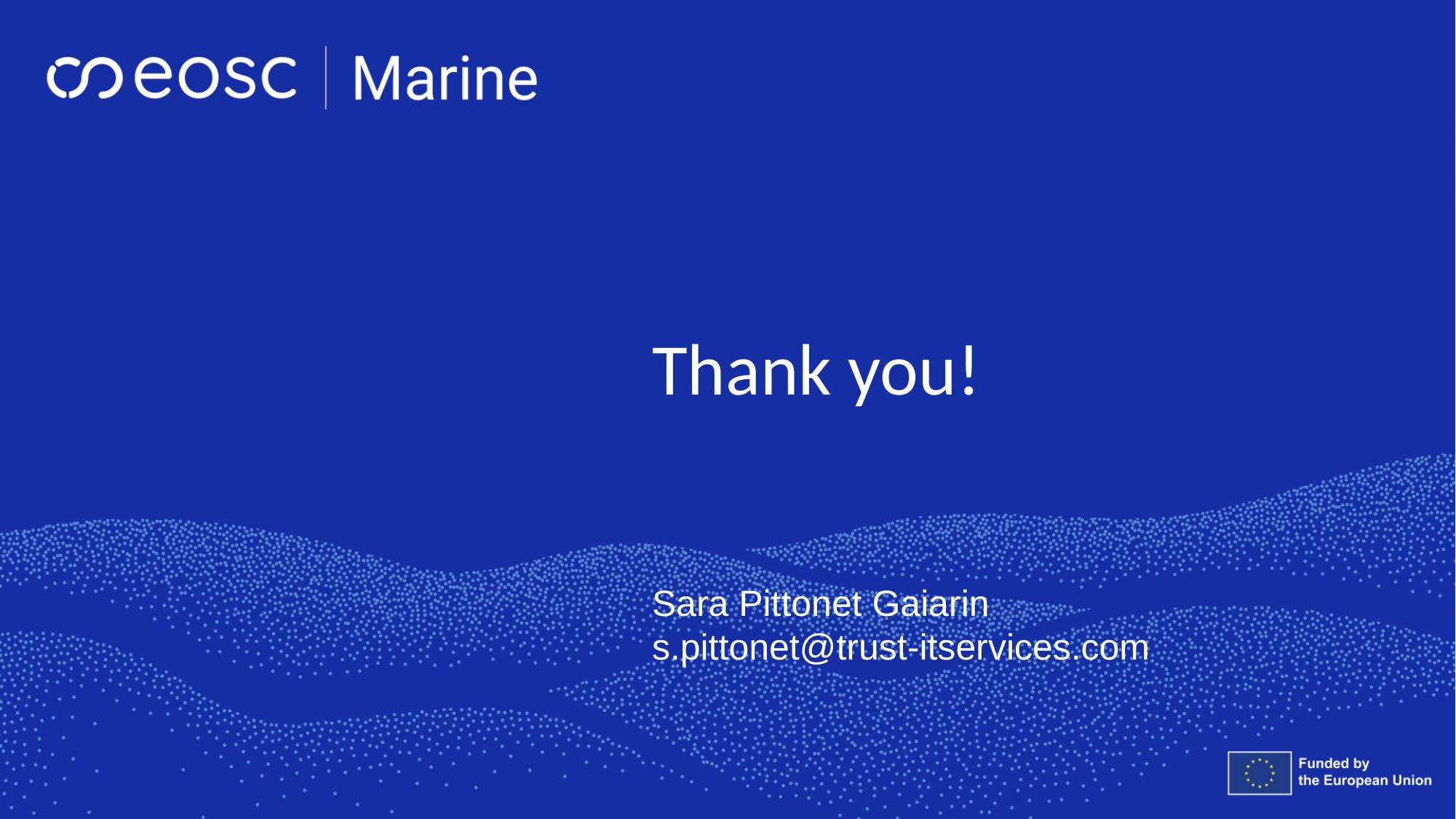

# Thank you!
Sara Pittonet Gaiarin
s.pittonet@trust-itservices.com